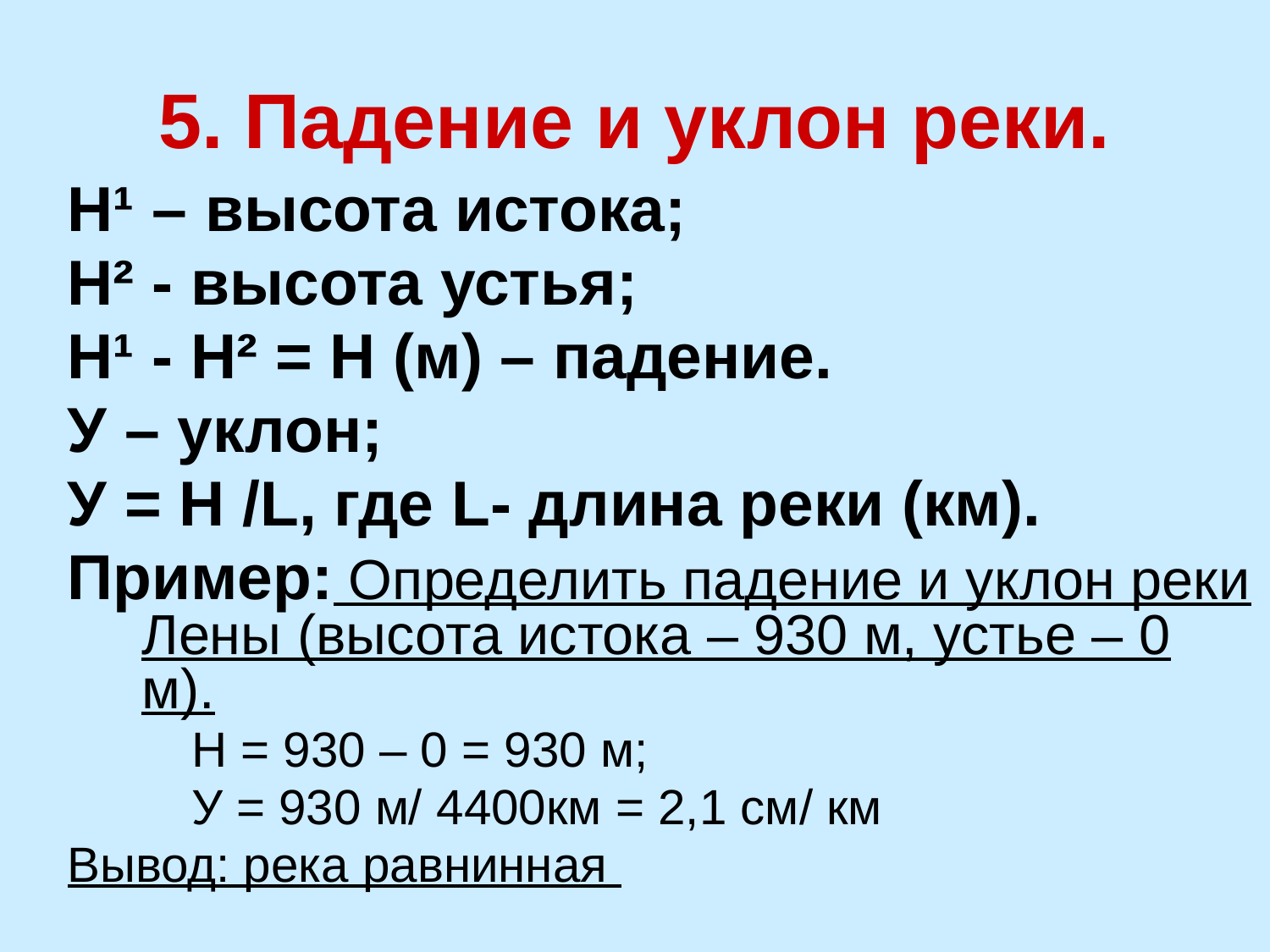

# 5. Падение и уклон реки.
H¹ – высота истока;
H² - высота устья;
H¹ - H² = Н (м) – падение.
У – уклон;
У = Н /L, где L- длина реки (км).
Пример: Определить падение и уклон реки Лены (высота истока – 930 м, устье – 0 м).
         Н = 930 – 0 = 930 м;
         У = 930 м/ 4400км = 2,1 см/ км
Вывод: река равнинная